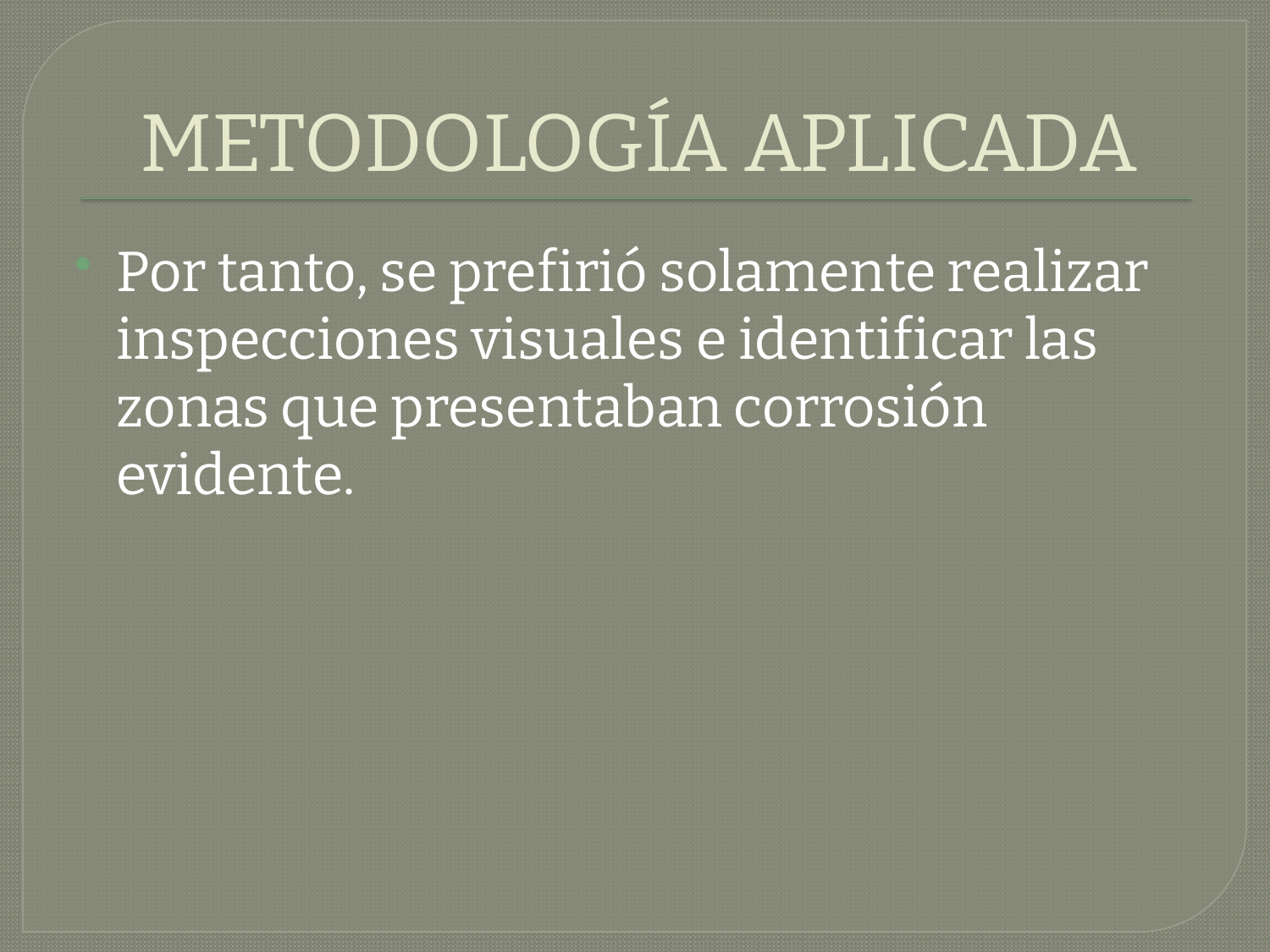

# METODOLOGÍA APLICADA
Por tanto, se prefirió solamente realizar inspecciones visuales e identificar las zonas que presentaban corrosión evidente.